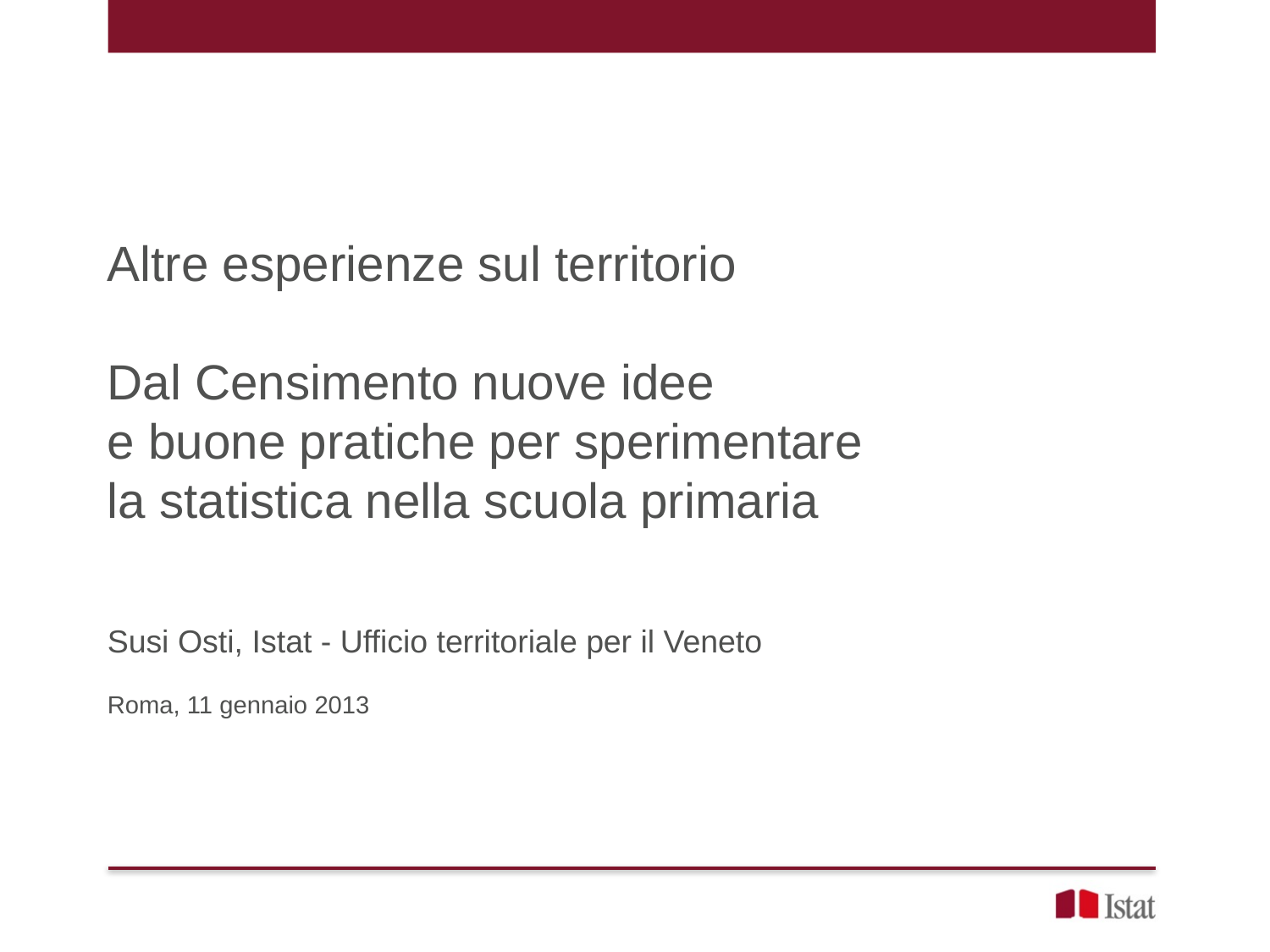

Altre esperienze sul territorio

Dal Censimento nuove idee
e buone pratiche per sperimentare
la statistica nella scuola primaria

Susi Osti, Istat - Ufficio territoriale per il Veneto

Roma, 11 gennaio 2013